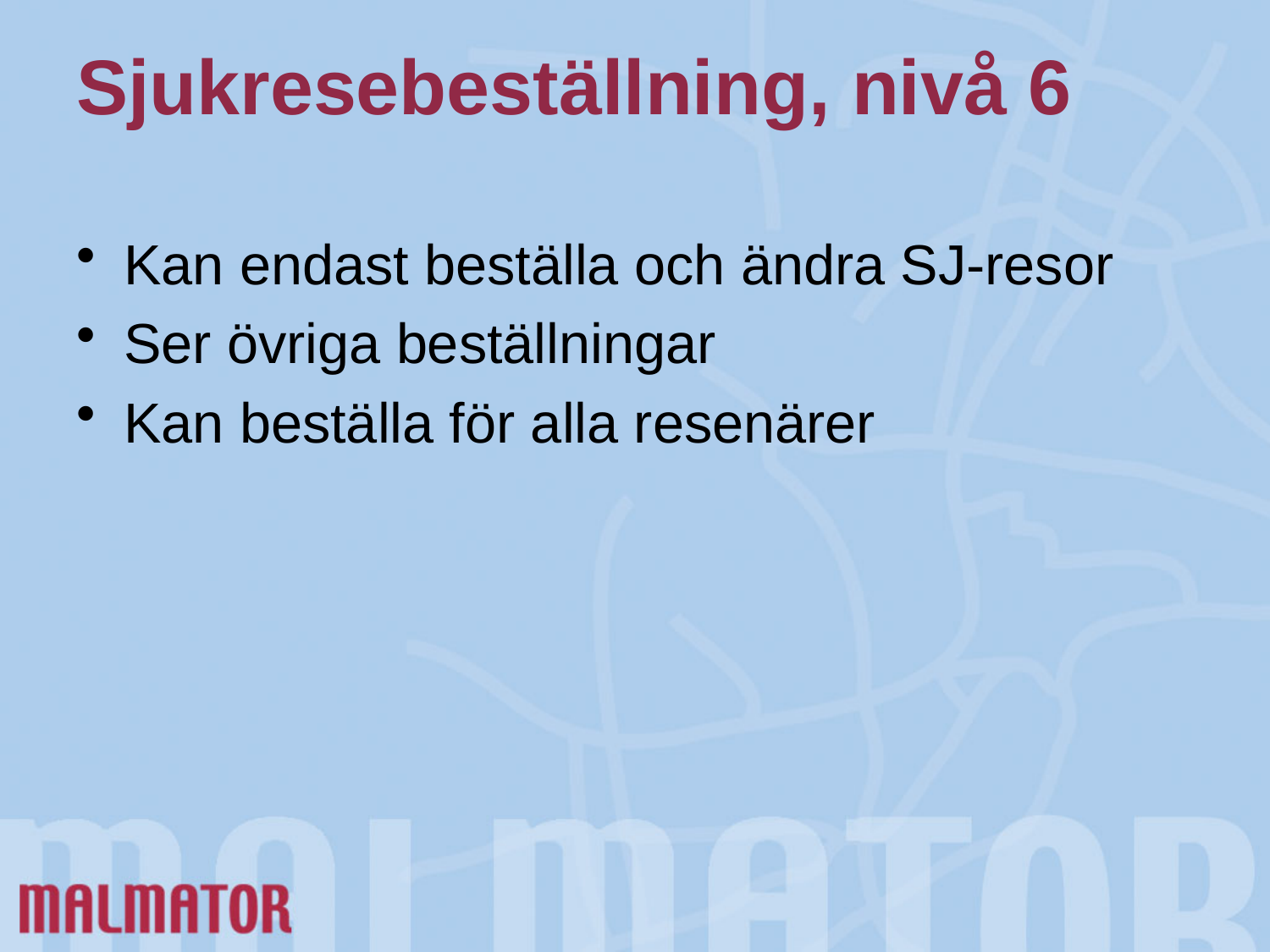

# Sjukresebeställning, nivå 6
Kan endast beställa och ändra SJ-resor
Ser övriga beställningar
Kan beställa för alla resenärer